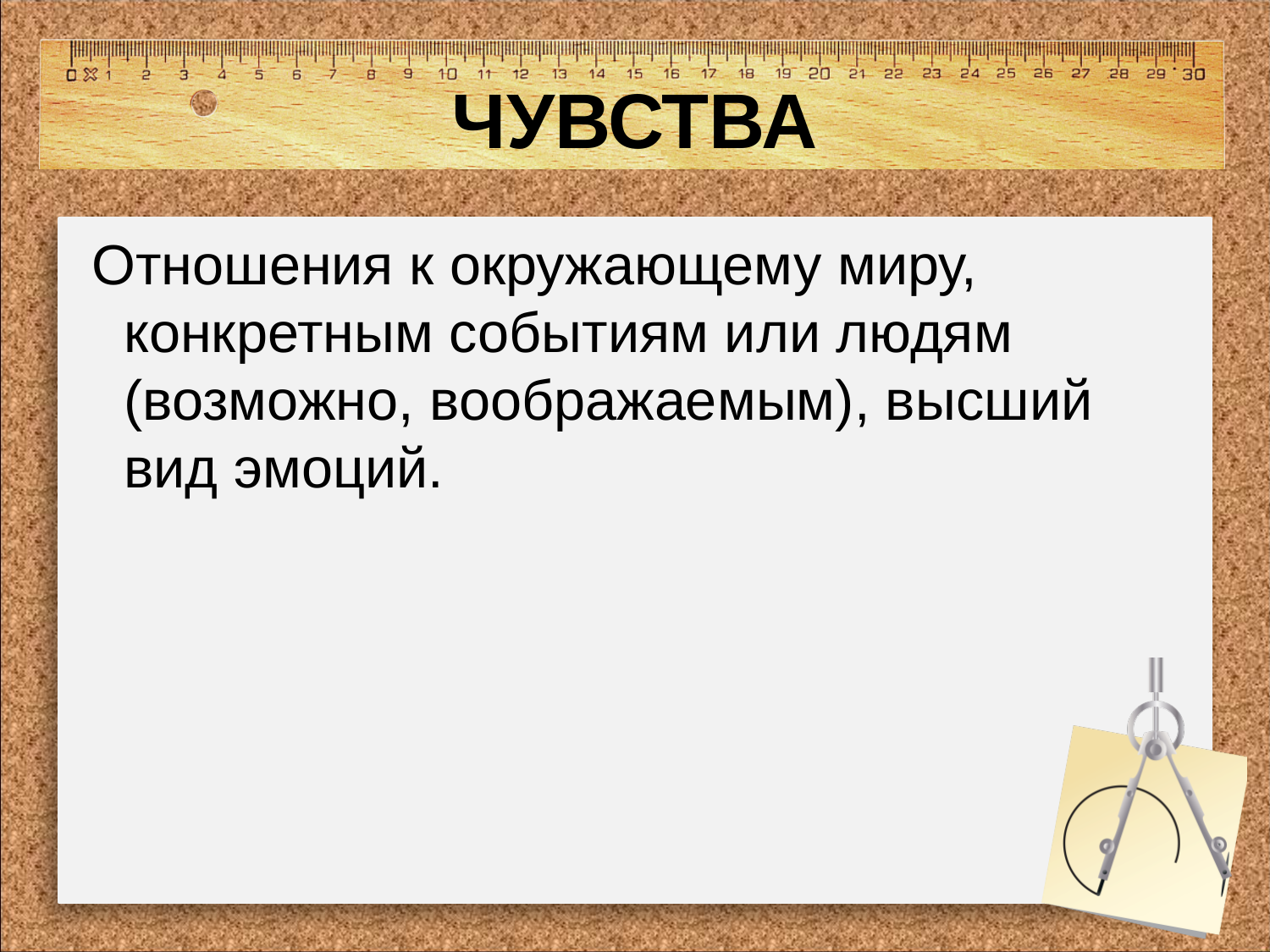

# ЧУВСТВА
 Отношения к окружающему миру, конкретным событиям или людям (возможно, воображаемым), высший вид эмоций.